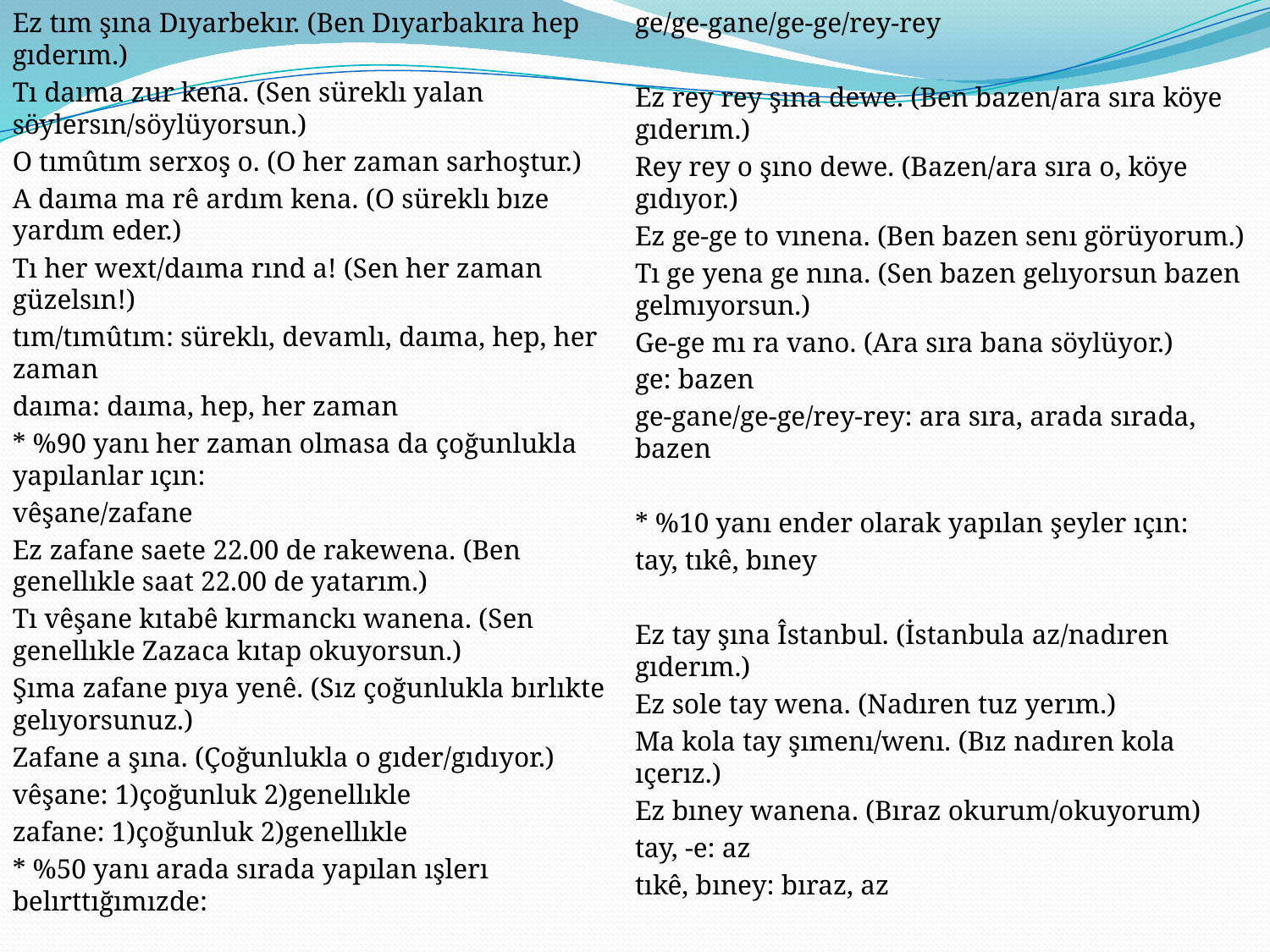

Ez tım şına Dıyarbekır. (Ben Dıyarbakıra hep gıderım.)
Tı daıma zur kena. (Sen süreklı yalan söylersın/söylüyorsun.)
O tımûtım serxoş o. (O her zaman sarhoştur.)
A daıma ma rê ardım kena. (O süreklı bıze yardım eder.)
Tı her wext/daıma rınd a! (Sen her zaman güzelsın!)
tım/tımûtım: süreklı, devamlı, daıma, hep, her zaman
daıma: daıma, hep, her zaman
* %90 yanı her zaman olmasa da çoğunlukla yapılanlar ıçın:
vêşane/zafane
Ez zafane saete 22.00 de rakewena. (Ben genellıkle saat 22.00 de yatarım.)
Tı vêşane kıtabê kırmanckı wanena. (Sen genellıkle Zazaca kıtap okuyorsun.)
Şıma zafane pıya yenê. (Sız çoğunlukla bırlıkte gelıyorsunuz.)
Zafane a şına. (Çoğunlukla o gıder/gıdıyor.)
vêşane: 1)çoğunluk 2)genellıkle
zafane: 1)çoğunluk 2)genellıkle
* %50 yanı arada sırada yapılan ışlerı belırttığımızde:
ge/ge-gane/ge-ge/rey-rey

Ez rey rey şına dewe. (Ben bazen/ara sıra köye gıderım.)
Rey rey o şıno dewe. (Bazen/ara sıra o, köye gıdıyor.)
Ez ge-ge to vınena. (Ben bazen senı görüyorum.)
Tı ge yena ge nına. (Sen bazen gelıyorsun bazen gelmıyorsun.)
Ge-ge mı ra vano. (Ara sıra bana söylüyor.)
ge: bazen
ge-gane/ge-ge/rey-rey: ara sıra, arada sırada, bazen

* %10 yanı ender olarak yapılan şeyler ıçın:
tay, tıkê, bıney

Ez tay şına Îstanbul. (İstanbula az/nadıren gıderım.)
Ez sole tay wena. (Nadıren tuz yerım.)
Ma kola tay şımenı/wenı. (Bız nadıren kola ıçerız.)
Ez bıney wanena. (Bıraz okurum/okuyorum)
tay, -e: az
tıkê, bıney: bıraz, az